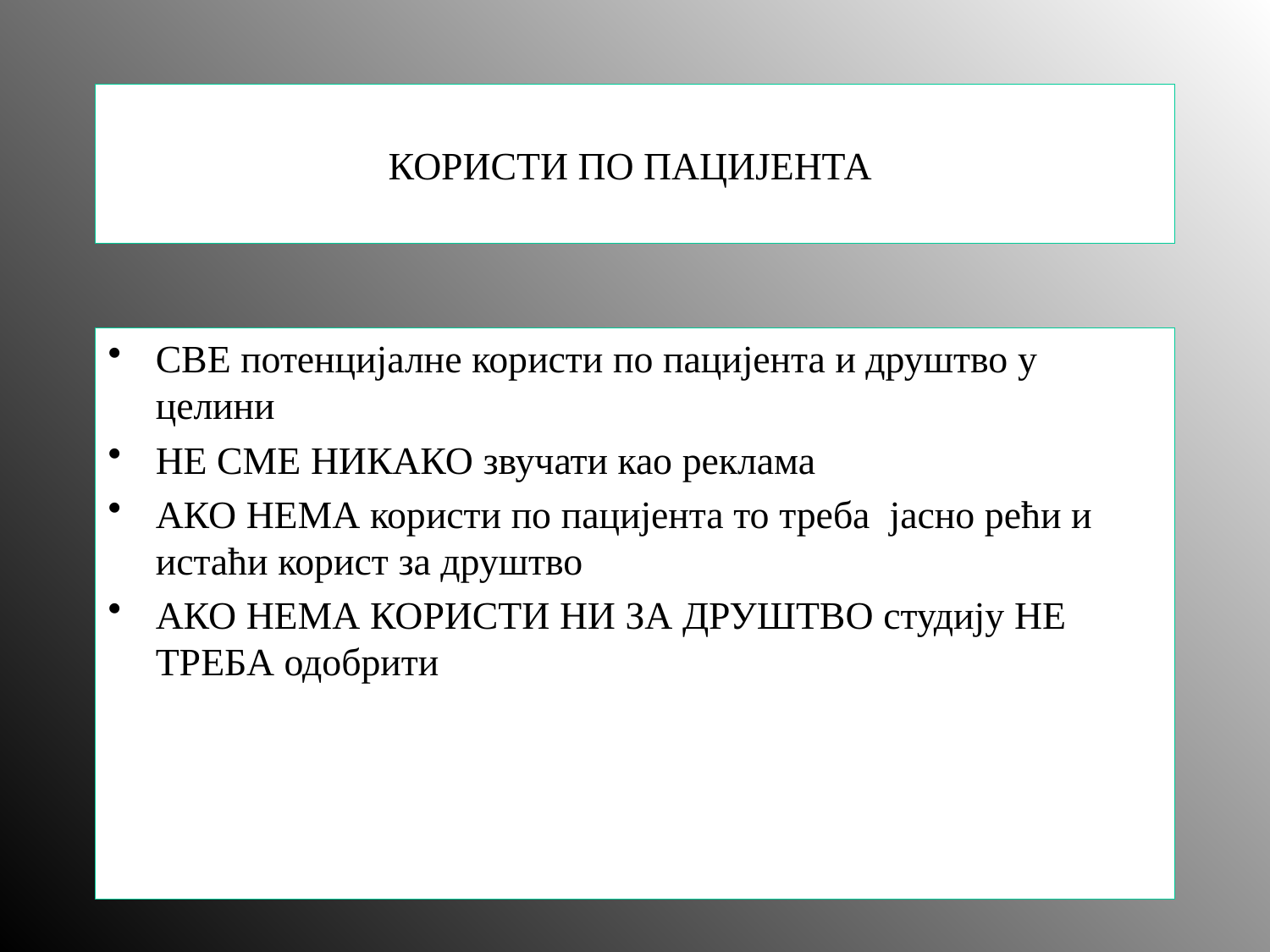

# КОРИСТИ ПО ПАЦИЈЕНТА
СВЕ потенцијалне користи по пацијента и друштво у целини
НЕ СМЕ НИКАКО звучати као реклама
АКО НЕМА користи по пацијента то треба  јасно рећи и истаћи корист за друштво
АКО НЕМА КОРИСТИ НИ ЗА ДРУШТВО студију НЕ ТРЕБА одобрити